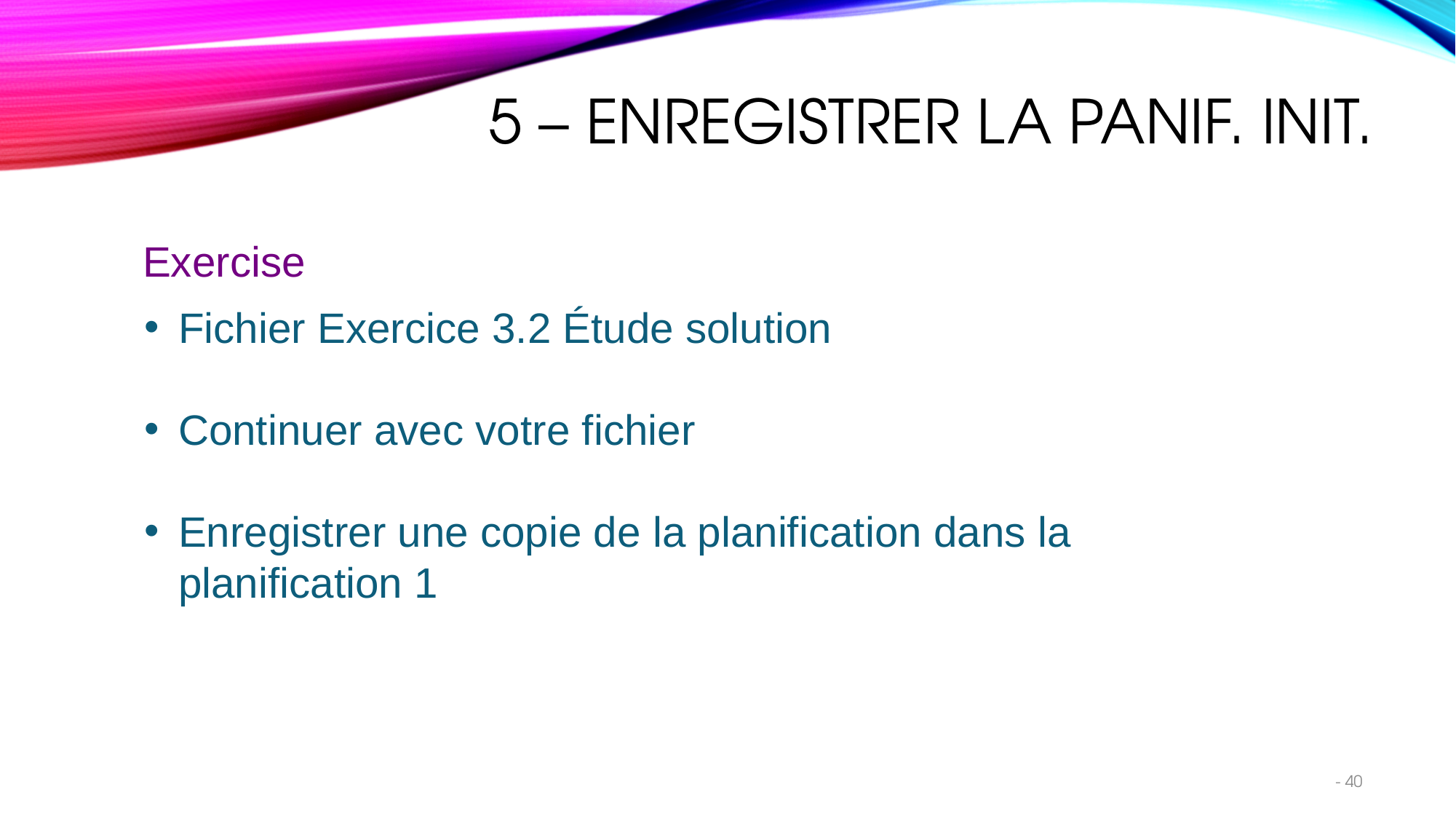

# 5 – Enregistrer la panif. init.
Exercise
Fichier Exercice 3.2 Étude solution

Continuer avec votre fichier

Enregistrer une copie de la planification dans la planification 1
40